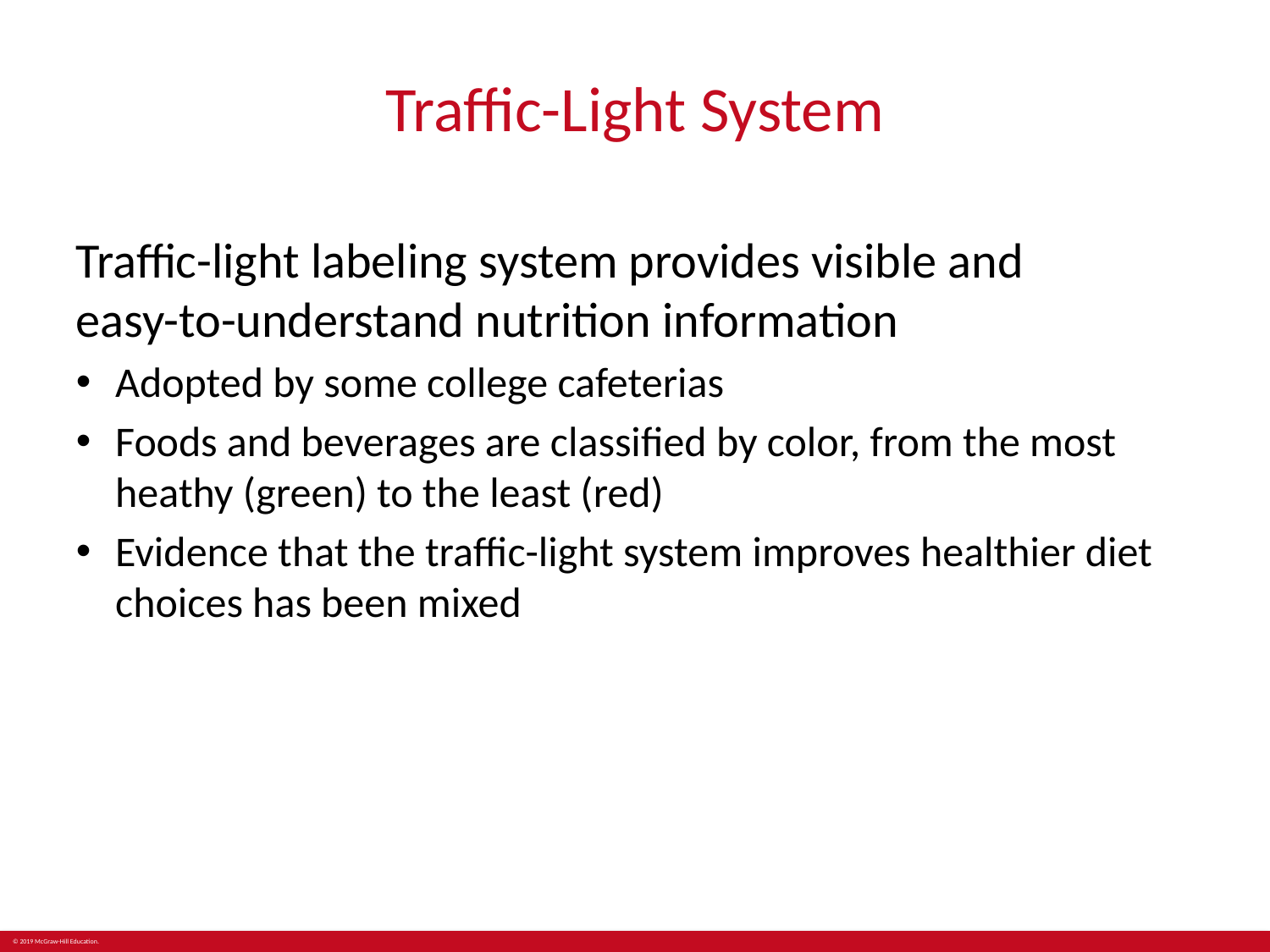

# Traffic-Light System
Traffic-light labeling system provides visible and
easy-to-understand nutrition information
Adopted by some college cafeterias
Foods and beverages are classified by color, from the most heathy (green) to the least (red)
Evidence that the traffic-light system improves healthier diet choices has been mixed